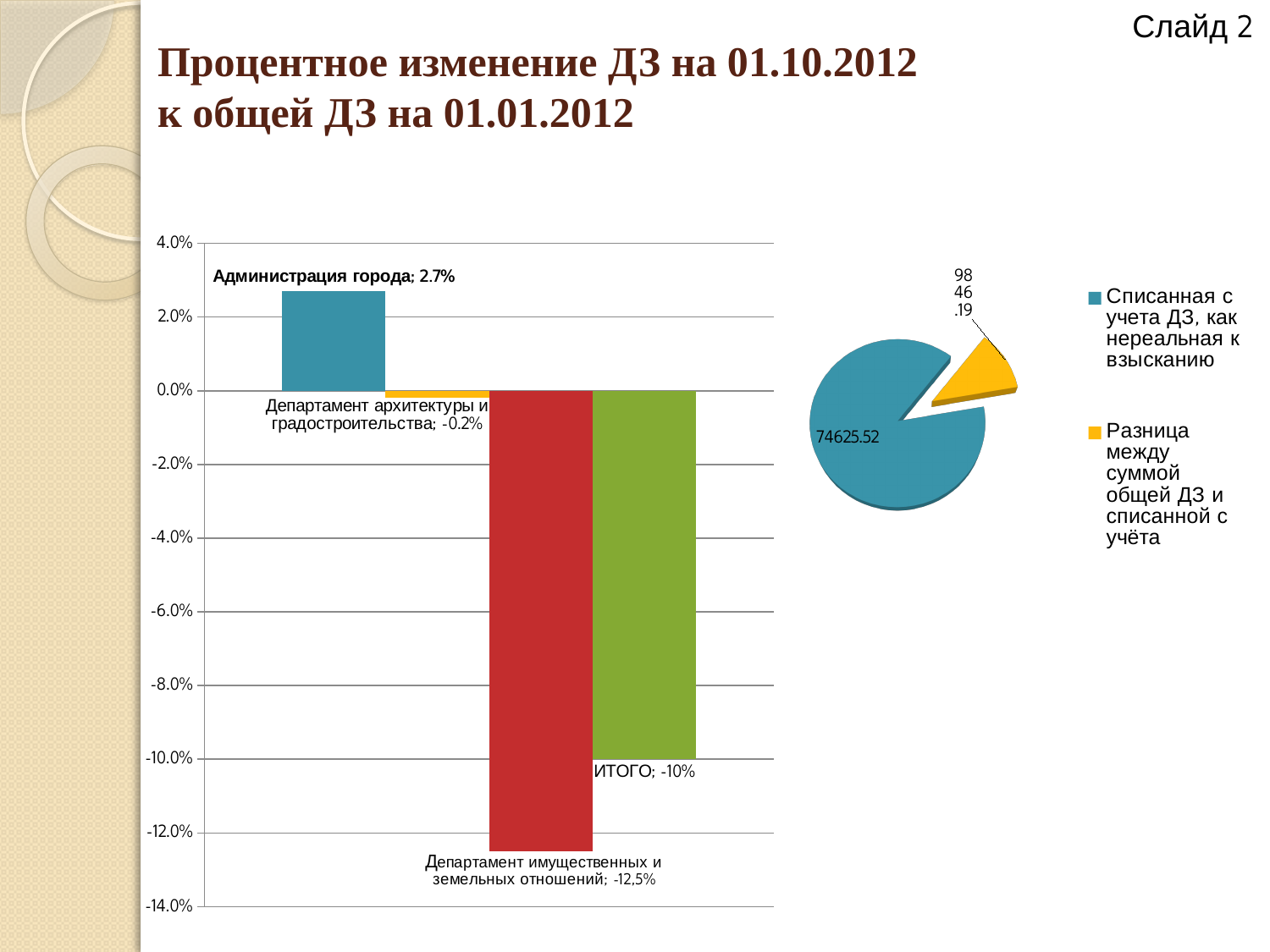

Слайд 2
# Процентное изменение ДЗ на 01.10.2012 к общей ДЗ на 01.01.2012

### Chart

| Category | Администрация города | Департамент архитектуры и градостроительства | Департамент имущественных и земельных отношений | ИТОГО |
|---|---|---|---|---|

[unsupported chart]